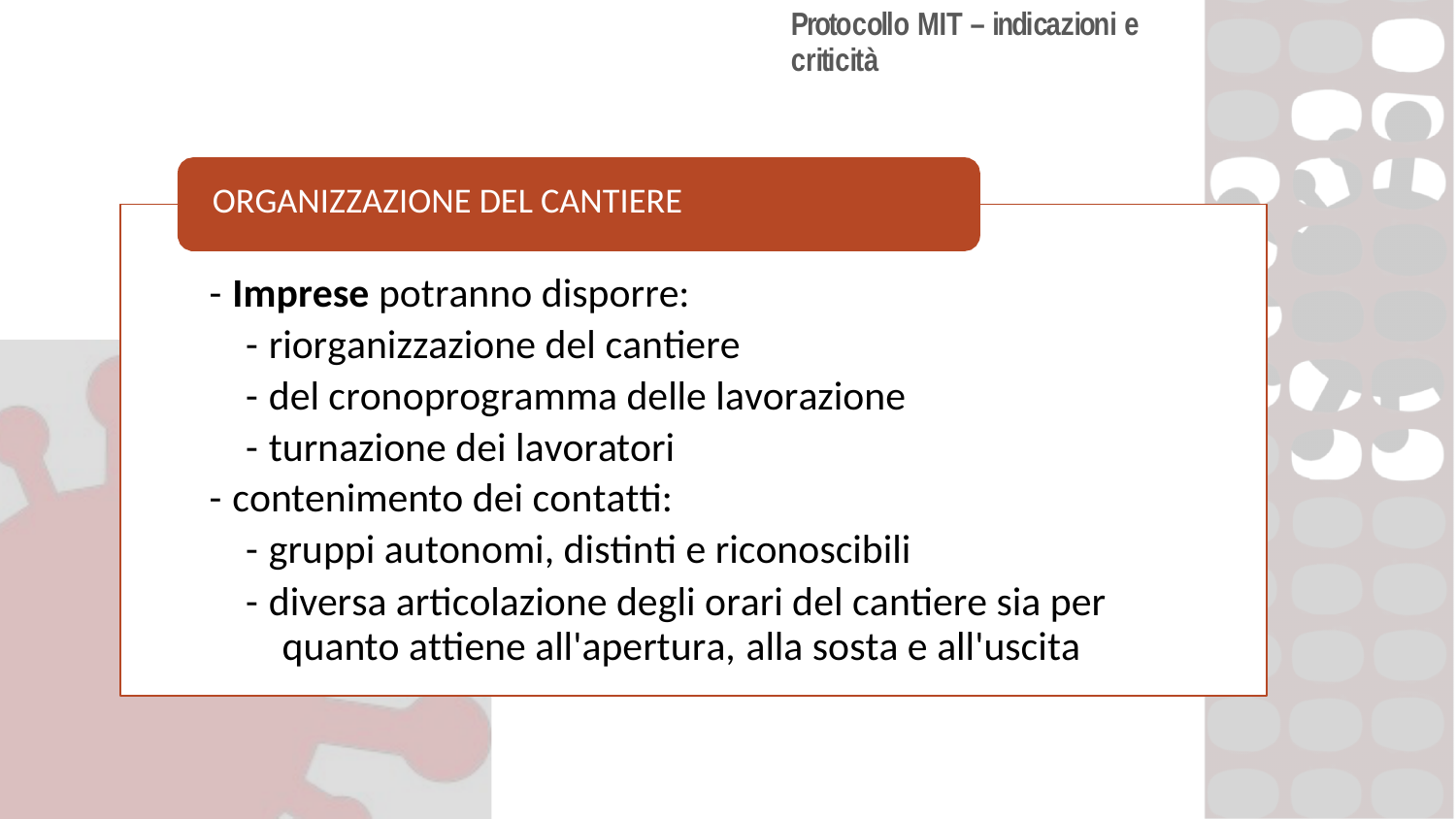

Protocollo MIT – indicazioni e criticità

ORGANIZZAZIONE DEL CANTIERE

- Imprese potranno disporre:
- riorganizzazione del cantiere
- del cronoprogramma delle lavorazione
- turnazione dei lavoratori
- contenimento dei contatti:
- gruppi autonomi, distinti e riconoscibili
- diversa articolazione degli orari del cantiere sia per quanto attiene all'apertura, alla sosta e all'uscita